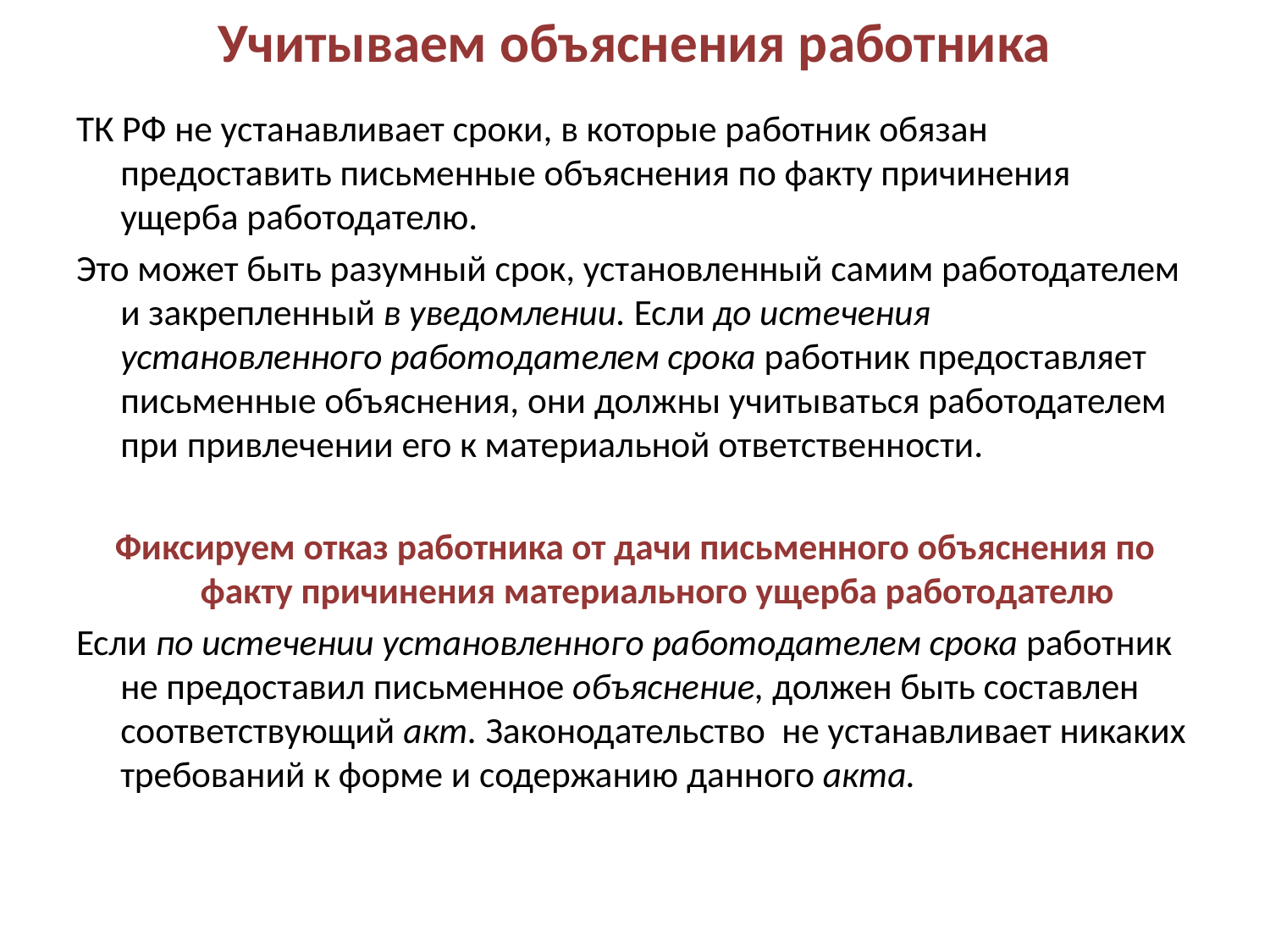

# Учитываем объяснения работника
ТК РФ не устанавливает сроки, в которые работник обязан предоставить письменные объяснения по факту причинения ущерба работодателю.
Это может быть разумный срок, установленный самим работодателем и закрепленный в уведомлении. Если до истечения установленного работодателем срока работник предоставляет письменные объяснения, они должны учитываться работодателем при привлечении его к материальной ответственности.

Фиксируем отказ работника от дачи письменного объяснения по факту причинения материального ущерба работодателю
Если по истечении установленного работодателем срока работник не предоставил письменное объяснение, должен быть составлен соответствующий акт. Законодательство  не устанавливает никаких требований к форме и содержанию данного акта.